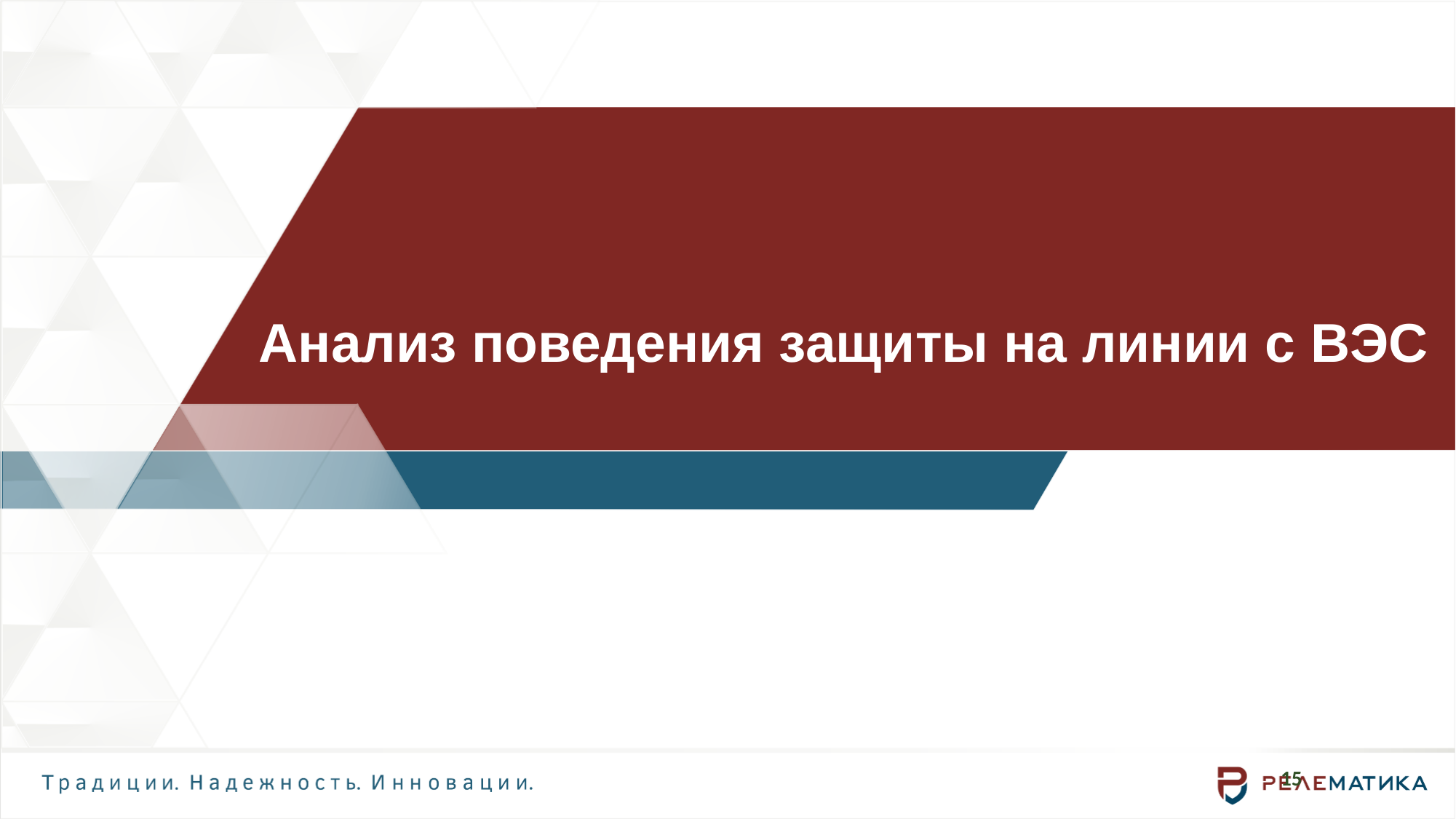

# Анализ поведения защиты на линии с ВЭС
15